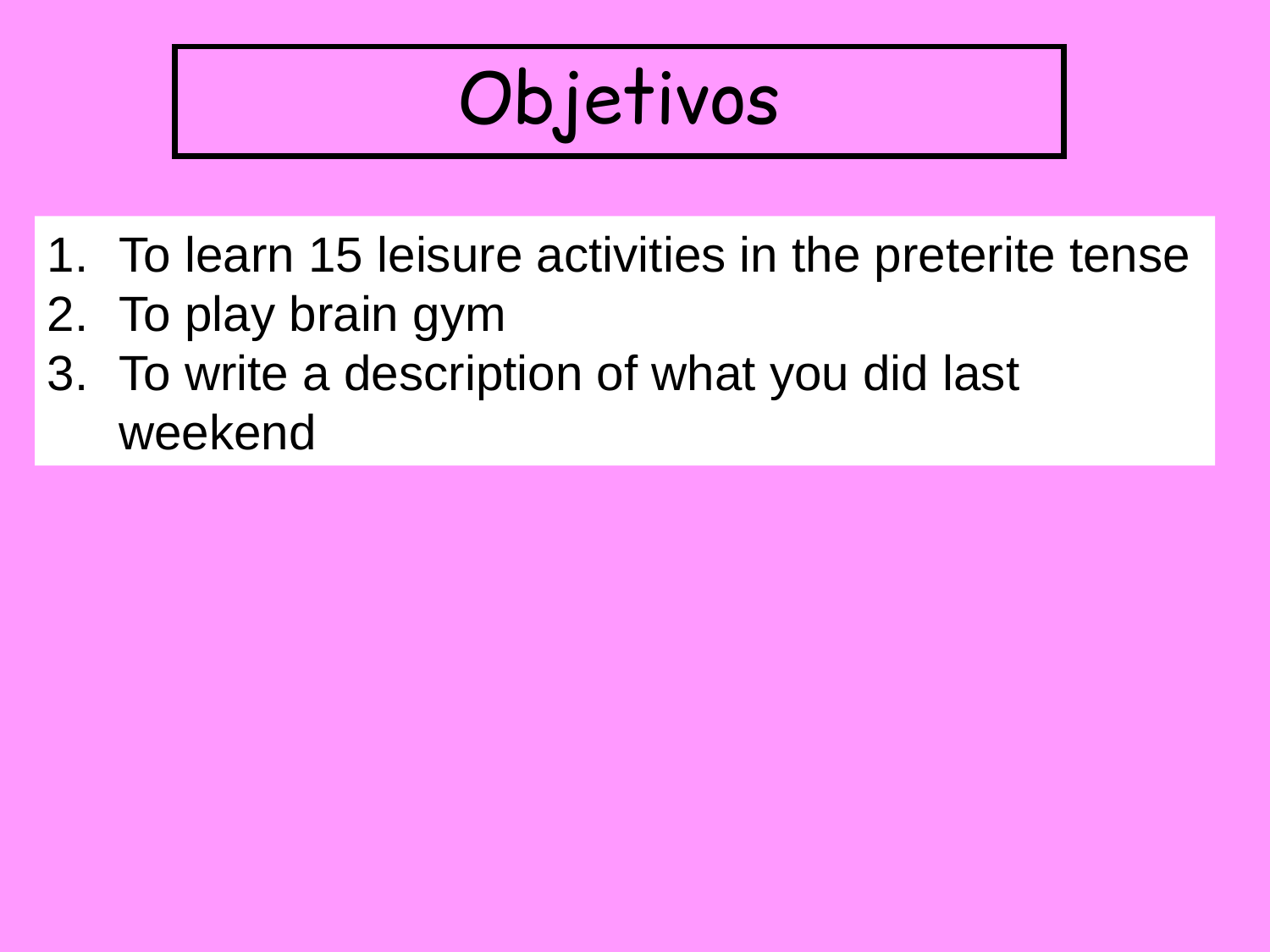

Objetivos
To learn 15 leisure activities in the preterite tense
To play brain gym
To write a description of what you did last weekend